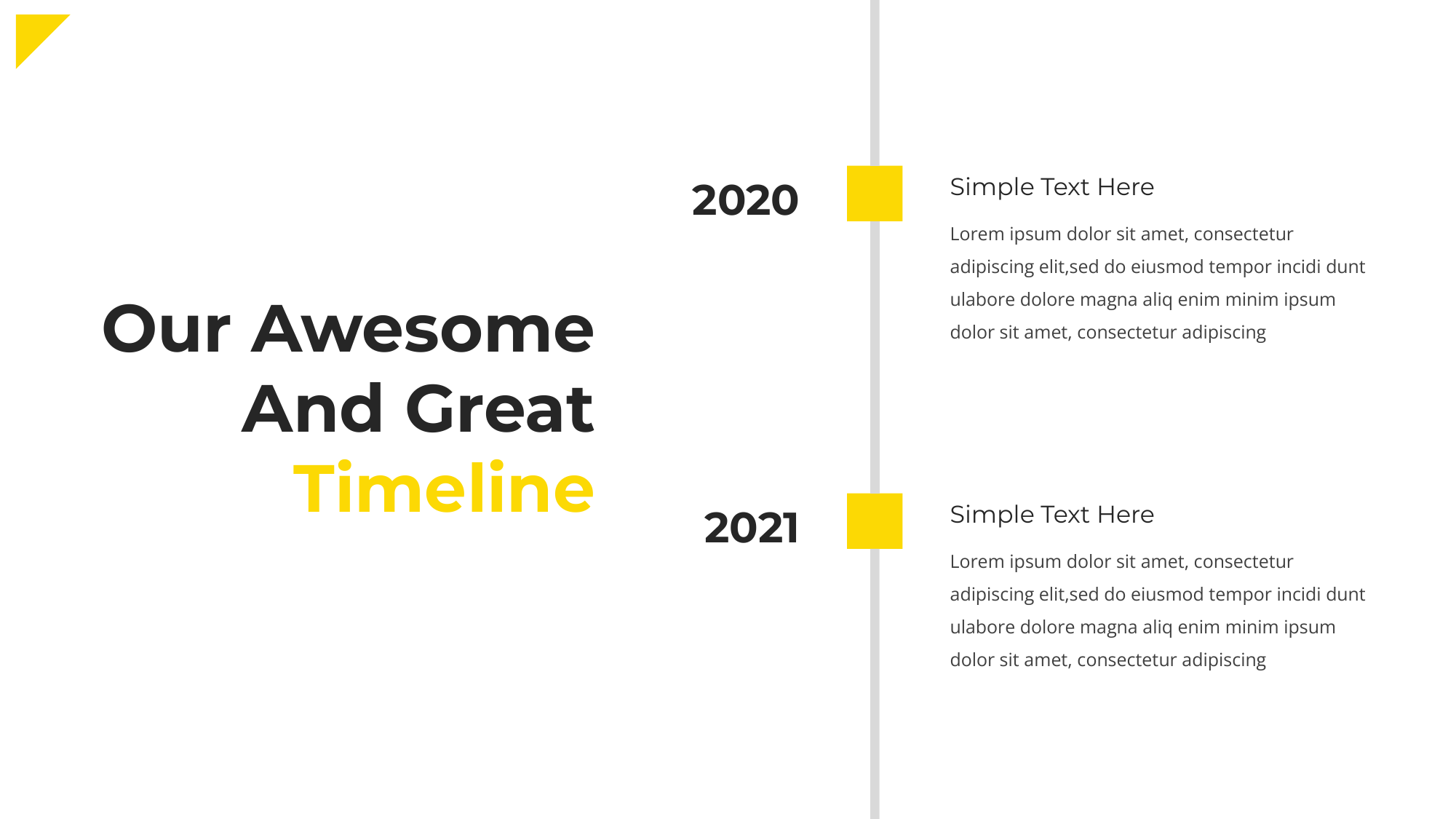

2020
Simple Text Here
Lorem ipsum dolor sit amet, consectetur adipiscing elit,sed do eiusmod tempor incidi dunt ulabore dolore magna aliq enim minim ipsum dolor sit amet, consectetur adipiscing
Our Awesome And Great Timeline
2021
Simple Text Here
Lorem ipsum dolor sit amet, consectetur adipiscing elit,sed do eiusmod tempor incidi dunt ulabore dolore magna aliq enim minim ipsum dolor sit amet, consectetur adipiscing